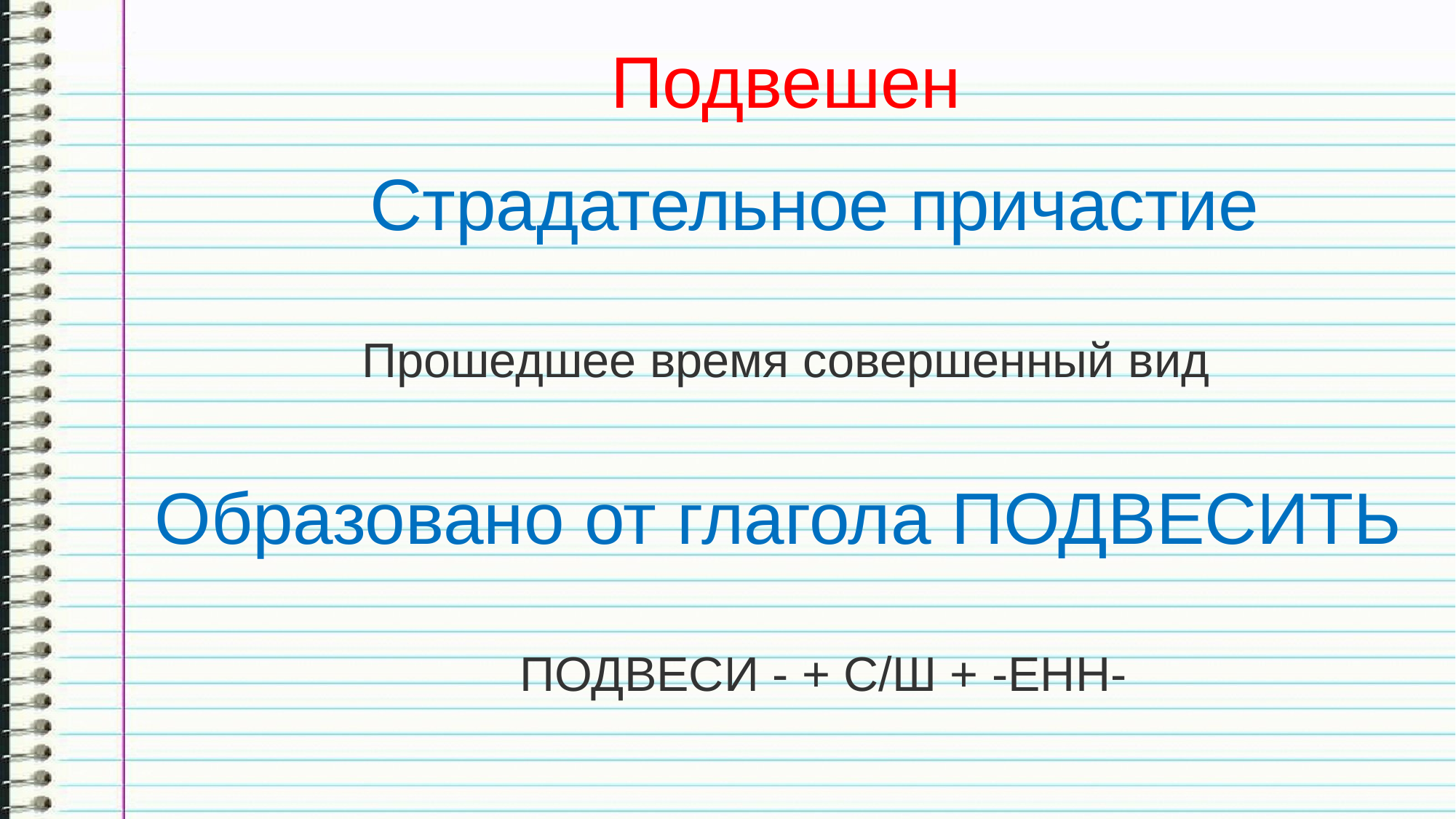

Подвешен
Страдательное причастие
Прошедшее время совершенный вид
Образовано от глагола ПОДВЕСИТЬ
ПОДВЕСИ - + С/Ш + -ЕНН-